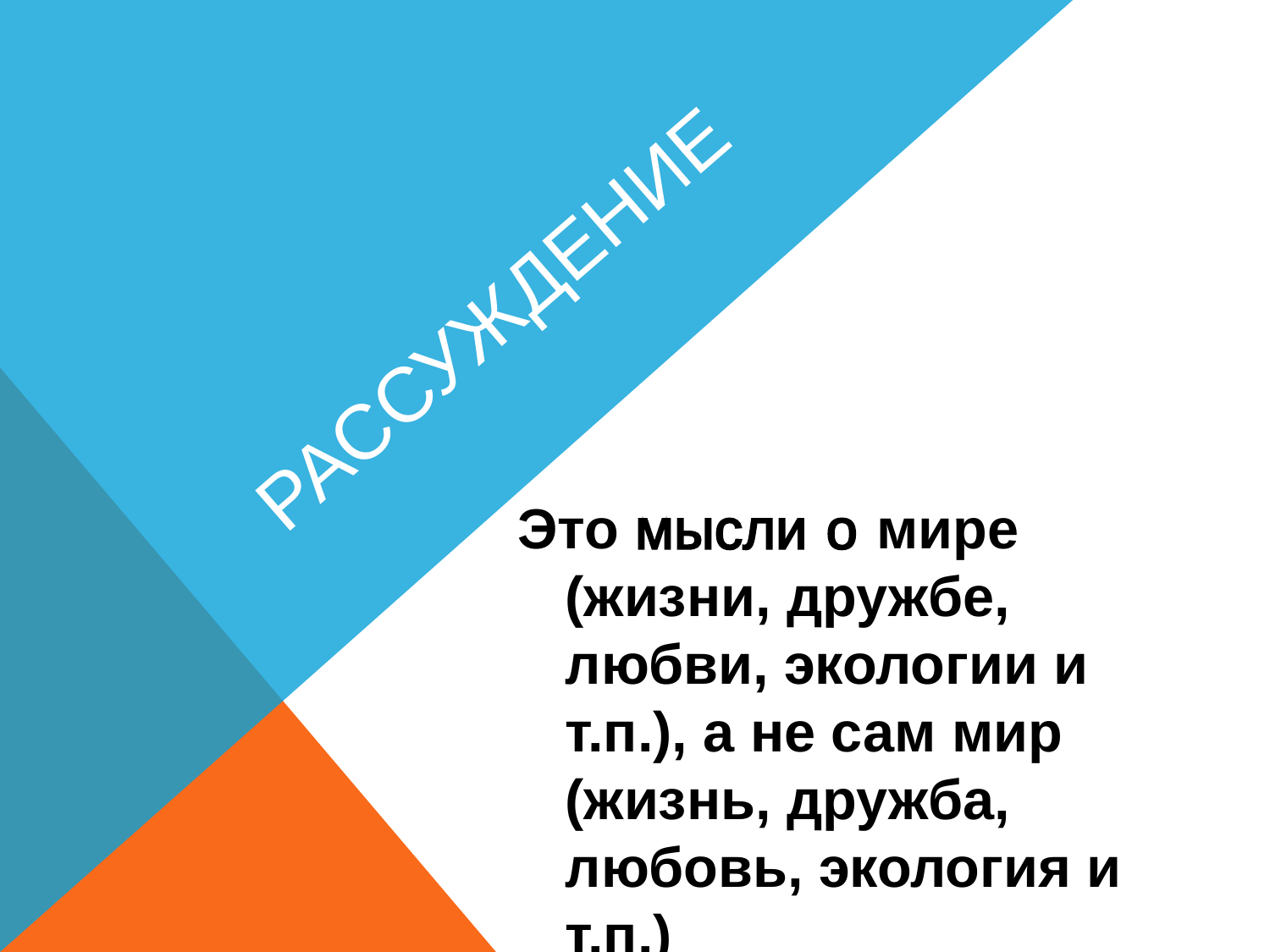

# рассуждение

Это мысли о мире (жизни, дружбе, любви, экологии и т.п.), а не сам мир (жизнь, дружба, любовь, экология и т.п.)